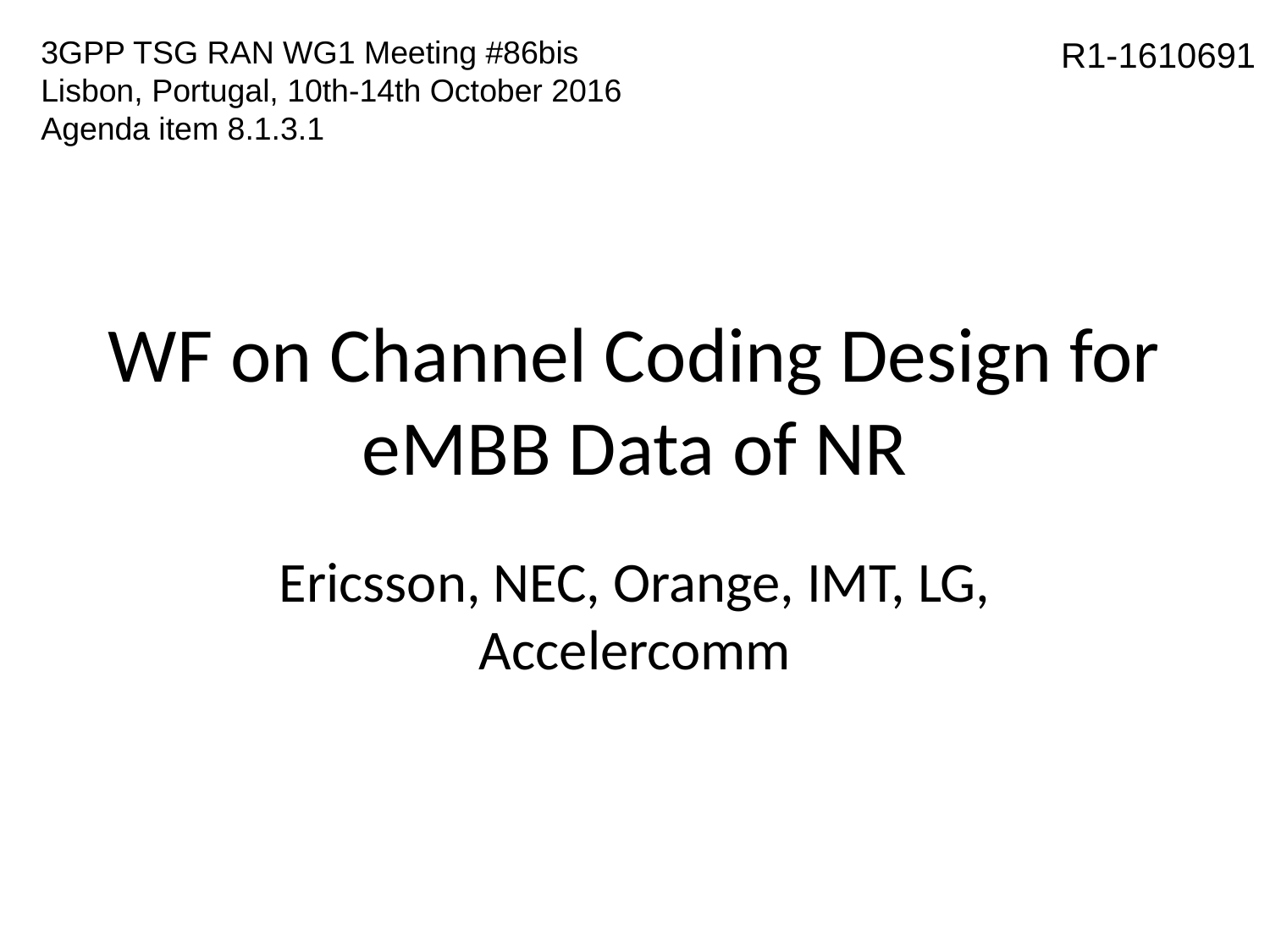

3GPP TSG RAN WG1 Meeting #86bis
Lisbon, Portugal, 10th-14th October 2016
Agenda item 8.1.3.1
R1-1610691
# WF on Channel Coding Design for eMBB Data of NR
Ericsson, NEC, Orange, IMT, LG, Accelercomm